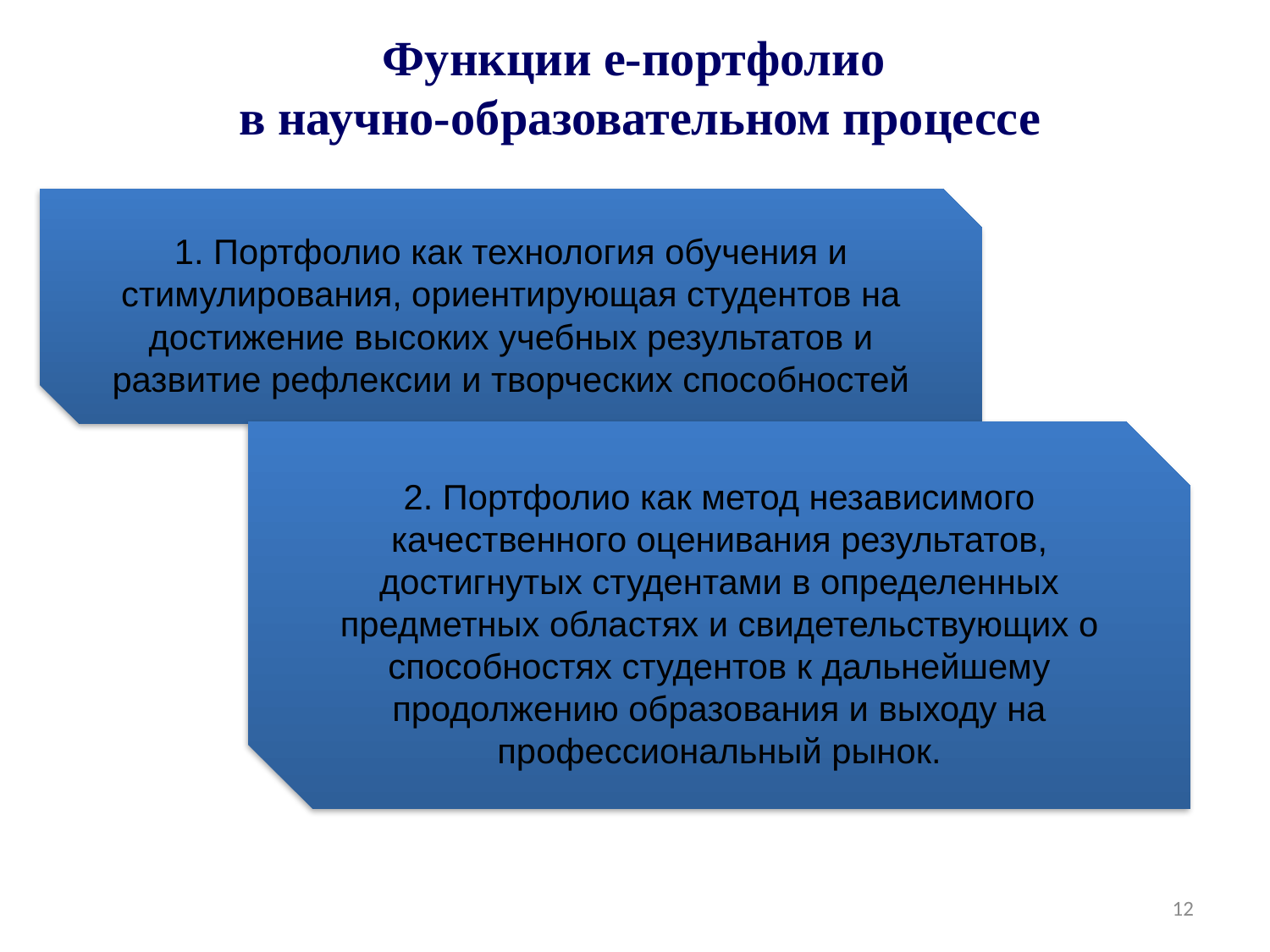

Функции е-портфолио
в научно-образовательном процессе
1. Портфолио как технология обучения и стимулирования, ориентирующая студентов на достижение высоких учебных результатов и развитие рефлексии и творческих способностей
2. Портфолио как метод независимого качественного оценивания результатов, достигнутых студентами в определенных предметных областях и свидетельствующих о способностях студентов к дальнейшему продолжению образования и выходу на профессиональный рынок.
12